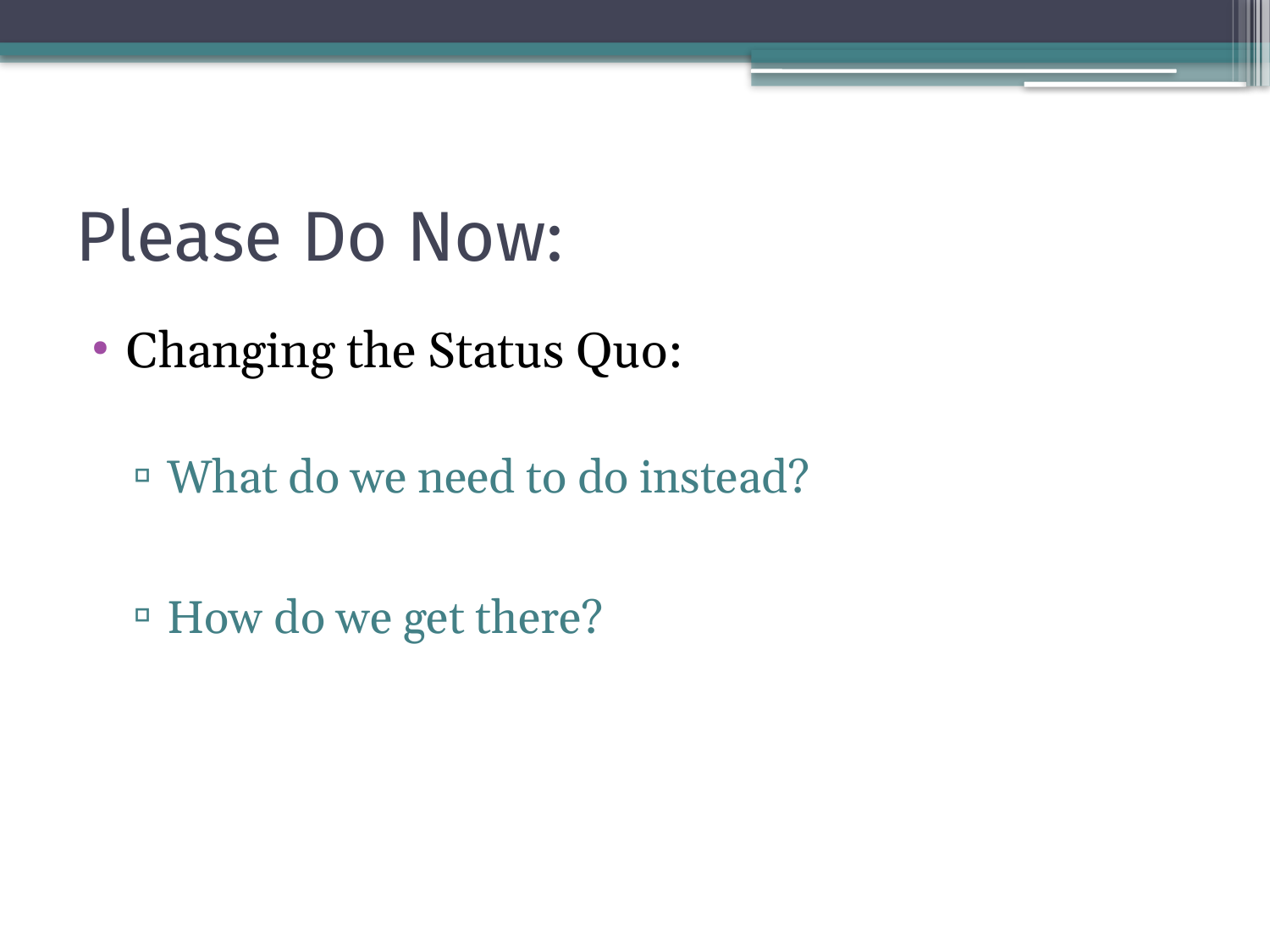

# Please Do Now:
Changing the Status Quo:

What do we need to do instead?

How do we get there?